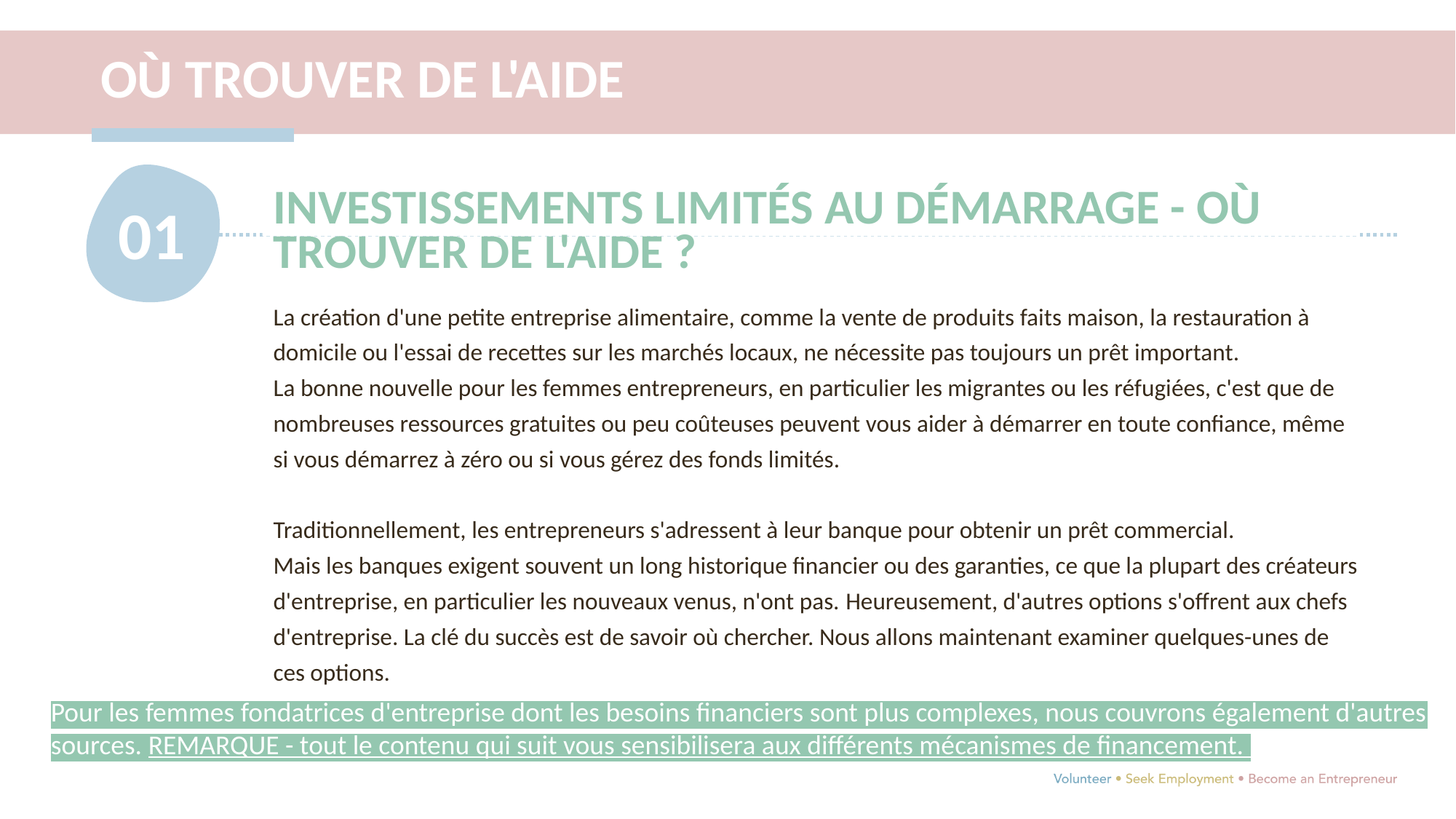

OÙ TROUVER DE L'AIDE

01
INVESTISSEMENTS LIMITÉS AU DÉMARRAGE - OÙ TROUVER DE L'AIDE ?
La création d'une petite entreprise alimentaire, comme la vente de produits faits maison, la restauration à domicile ou l'essai de recettes sur les marchés locaux, ne nécessite pas toujours un prêt important.
La bonne nouvelle pour les femmes entrepreneurs, en particulier les migrantes ou les réfugiées, c'est que de nombreuses ressources gratuites ou peu coûteuses peuvent vous aider à démarrer en toute confiance, même si vous démarrez à zéro ou si vous gérez des fonds limités.

Traditionnellement, les entrepreneurs s'adressent à leur banque pour obtenir un prêt commercial.
Mais les banques exigent souvent un long historique financier ou des garanties, ce que la plupart des créateurs d'entreprise, en particulier les nouveaux venus, n'ont pas. Heureusement, d'autres options s'offrent aux chefs d'entreprise. La clé du succès est de savoir où chercher. Nous allons maintenant examiner quelques-unes de ces options.

Pour les femmes fondatrices d'entreprise dont les besoins financiers sont plus complexes, nous couvrons également d'autres sources. REMARQUE - tout le contenu qui suit vous sensibilisera aux différents mécanismes de financement.